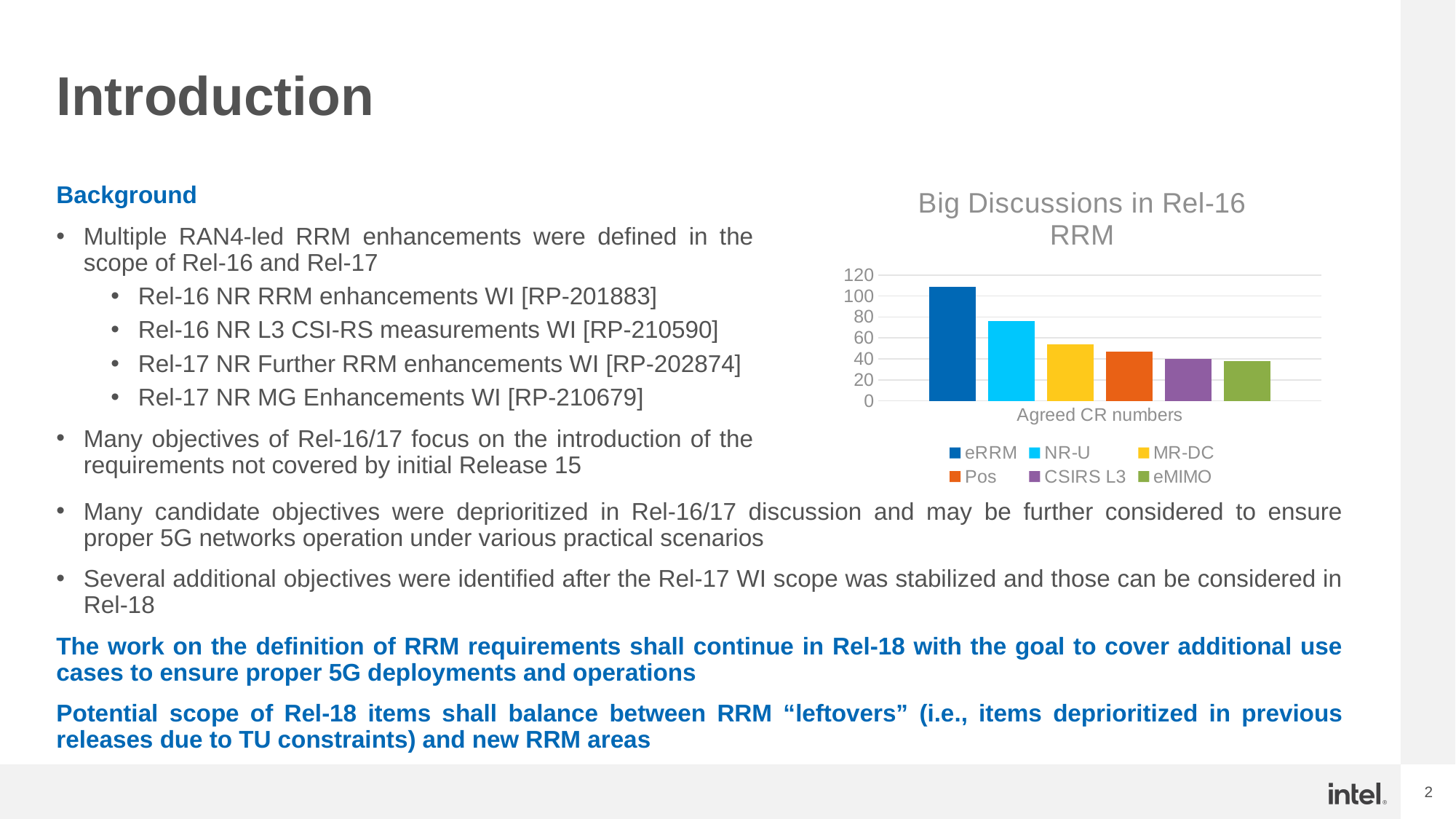

# Introduction

### Chart: Big Discussions in Rel-16 RRM

| Category | eRRM | NR-U | MR-DC | Pos | CSIRS L3 | eMIMO |
|---|---|---|---|---|---|---|
| Agreed CR numbers | 109.0 | 76.0 | 54.0 | 47.0 | 40.0 | 38.0 |
Background
Multiple RAN4-led RRM enhancements were defined in the scope of Rel-16 and Rel-17
Rel-16 NR RRM enhancements WI [RP-201883]
Rel-16 NR L3 CSI-RS measurements WI [RP-210590]
Rel-17 NR Further RRM enhancements WI [RP-202874]
Rel-17 NR MG Enhancements WI [RP-210679]
Many objectives of Rel-16/17 focus on the introduction of the requirements not covered by initial Release 15

Many candidate objectives were deprioritized in Rel-16/17 discussion and may be further considered to ensure proper 5G networks operation under various practical scenarios
Several additional objectives were identified after the Rel-17 WI scope was stabilized and those can be considered in Rel-18
The work on the definition of RRM requirements shall continue in Rel-18 with the goal to cover additional use cases to ensure proper 5G deployments and operations
Potential scope of Rel-18 items shall balance between RRM “leftovers” (i.e., items deprioritized in previous releases due to TU constraints) and new RRM areas